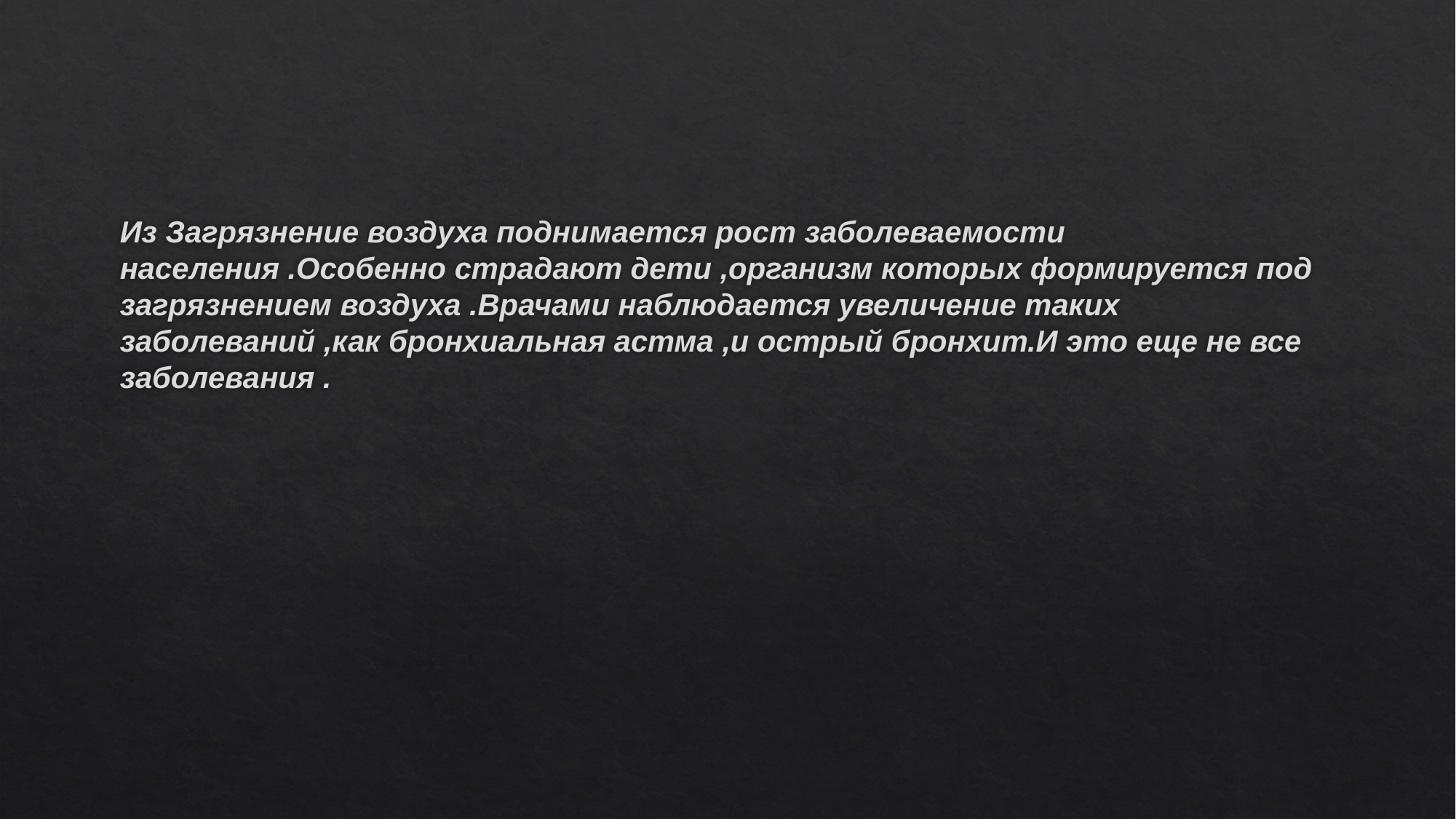

#
Из Загрязнение воздуха поднимается рост заболеваемости населения .Особенно страдают дети ,организм которых формируется под загрязнением воздуха .Врачами наблюдается увеличение таких заболеваний ,как бронхиальная астма ,и острый бронхит.И это еще не все заболевания .